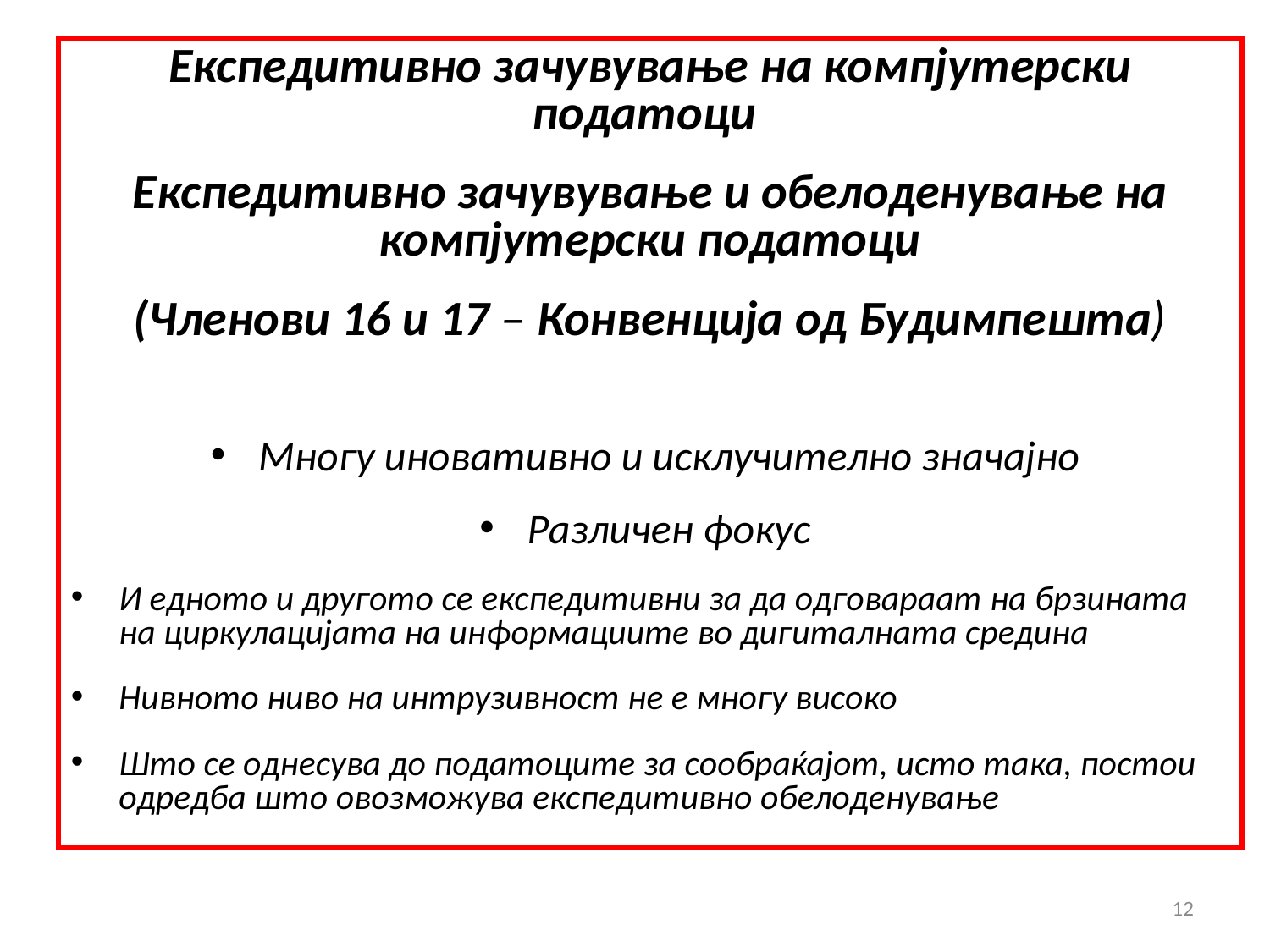

Експедитивно зачувување на компјутерски податоци
Експедитивно зачувување и обелоденување на компјутерски податоци
(Членови 16 и 17 – Конвенција од Будимпешта)

Многу иновативно и исклучително значајно
Различен фокус
И едното и другото се експедитивни за да одговараат на брзината на циркулацијата на информациите во дигиталната средина
Нивното ниво на интрузивност не е многу високо
Што се однесува до податоците за сообраќајот, исто така, постои одредба што овозможува експедитивно обелоденување
12